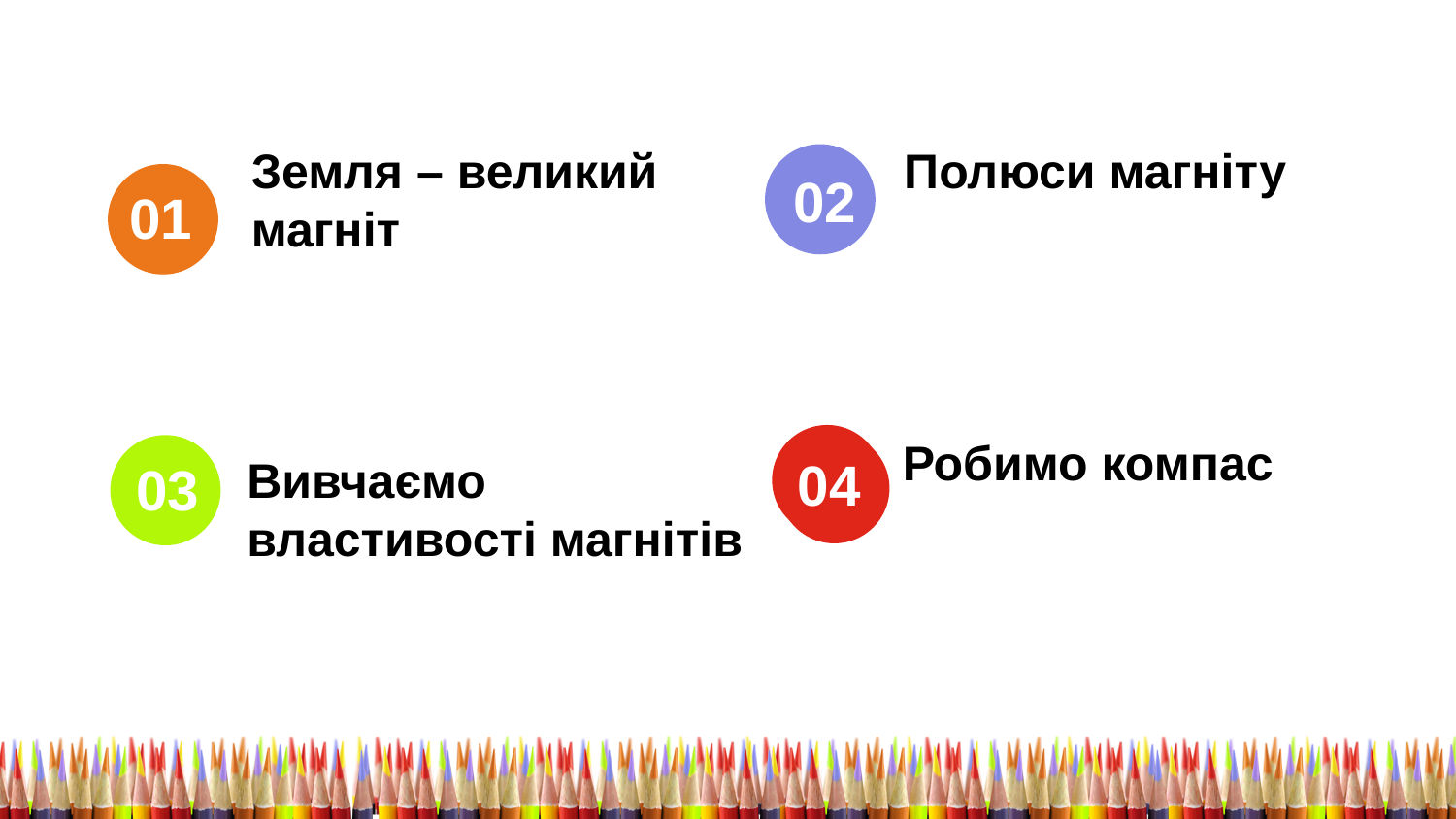

Земля – великий
магніт
Полюси магніту

02
01

Робимо компас

Вивчаємо
властивості магнітів
04
03